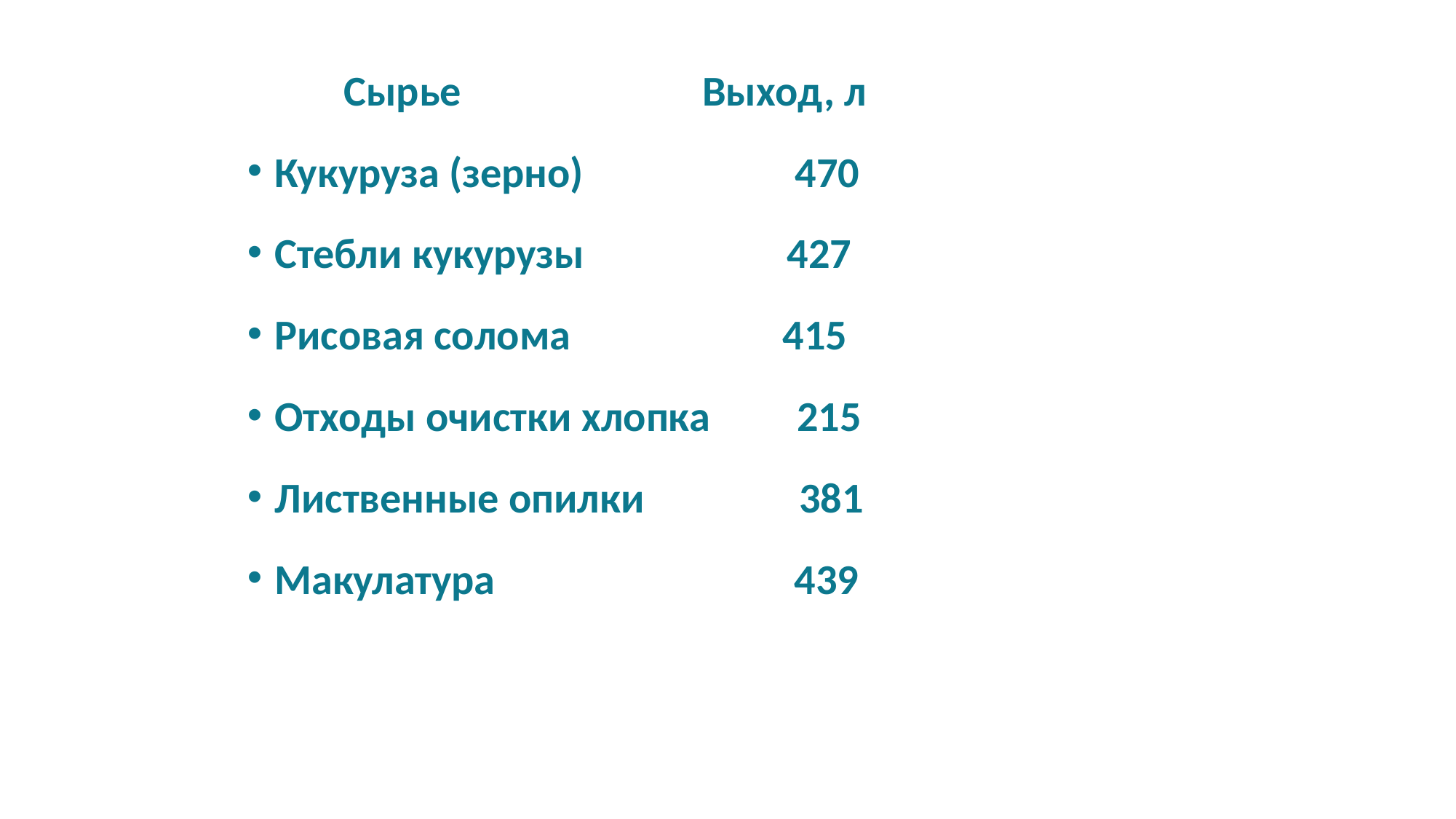

Сырье                         Выход, л
Кукуруза (зерно)                      470
Стебли кукурузы                     427
Рисовая солома                      415
Отходы очистки хлопка         215
Лиственные опилки                381
Макулатура                               439